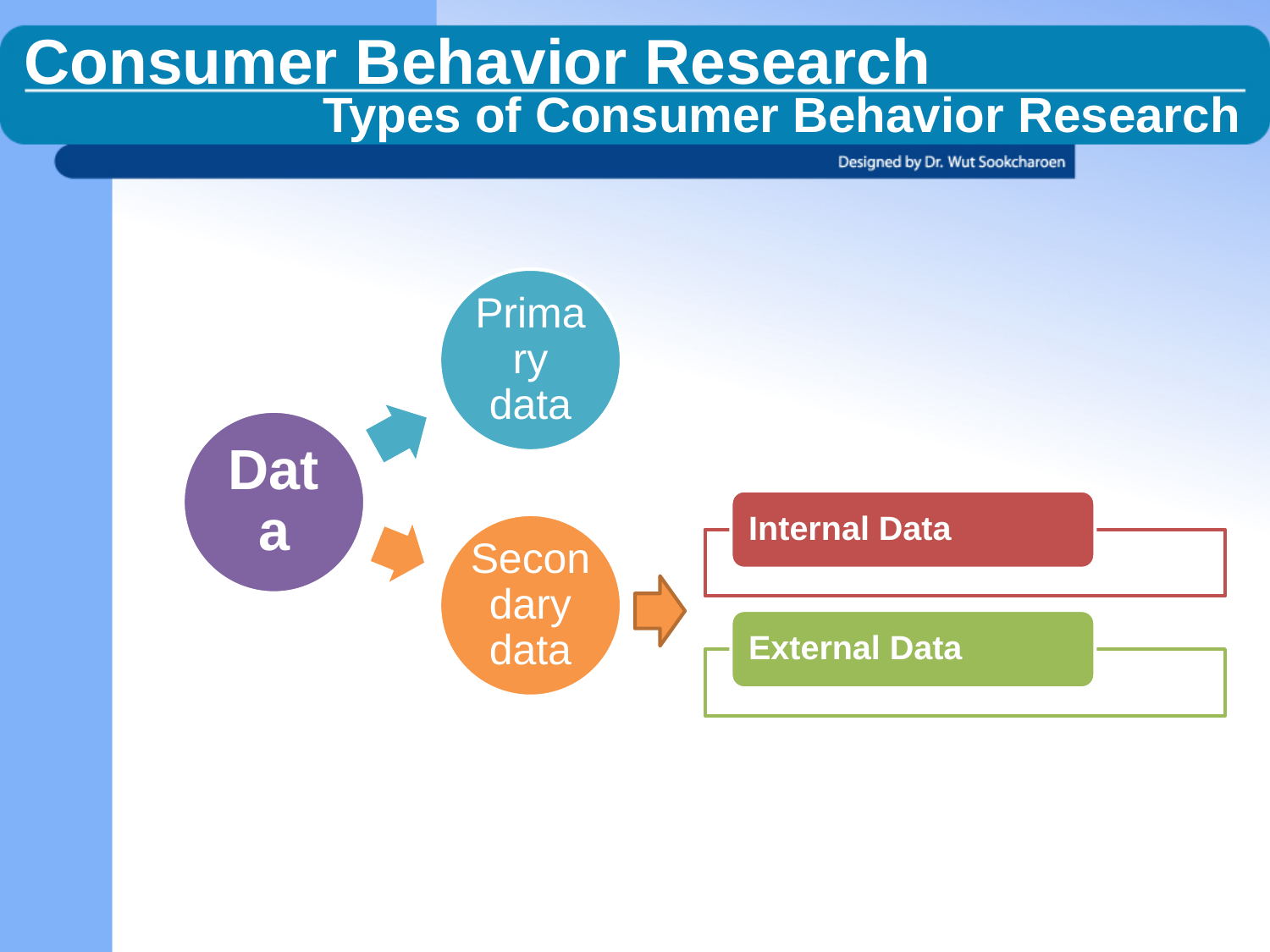

Consumer Behavior Research
Types of Consumer Behavior Research
Data

Primary data

Secondary data
Internal Data
External Data